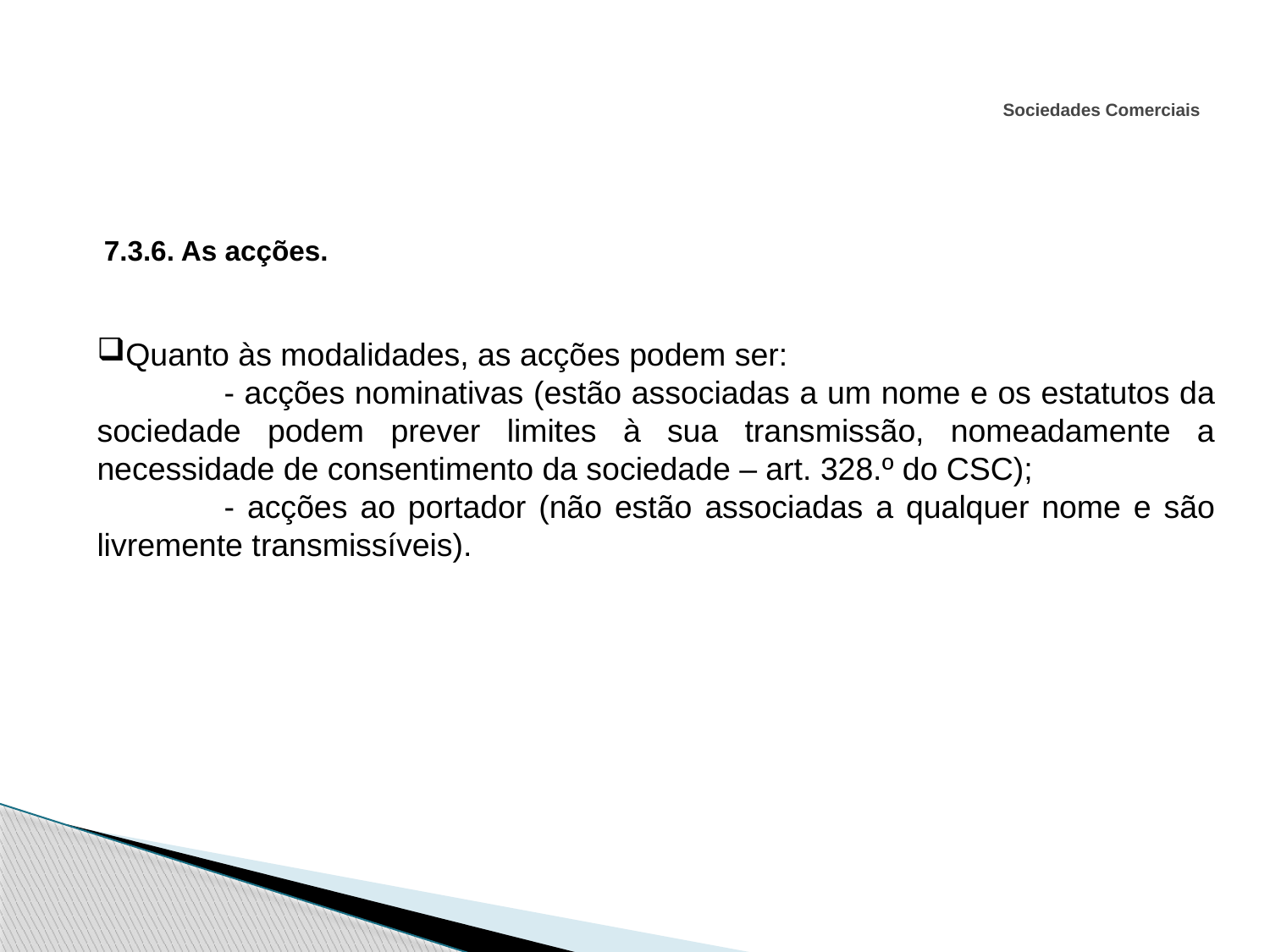

# Sociedades Comerciais
 7.3.6. As acções.

Quanto às modalidades, as acções podem ser:
	- acções nominativas (estão associadas a um nome e os estatutos da sociedade podem prever limites à sua transmissão, nomeadamente a necessidade de consentimento da sociedade – art. 328.º do CSC);
	- acções ao portador (não estão associadas a qualquer nome e são livremente transmissíveis).